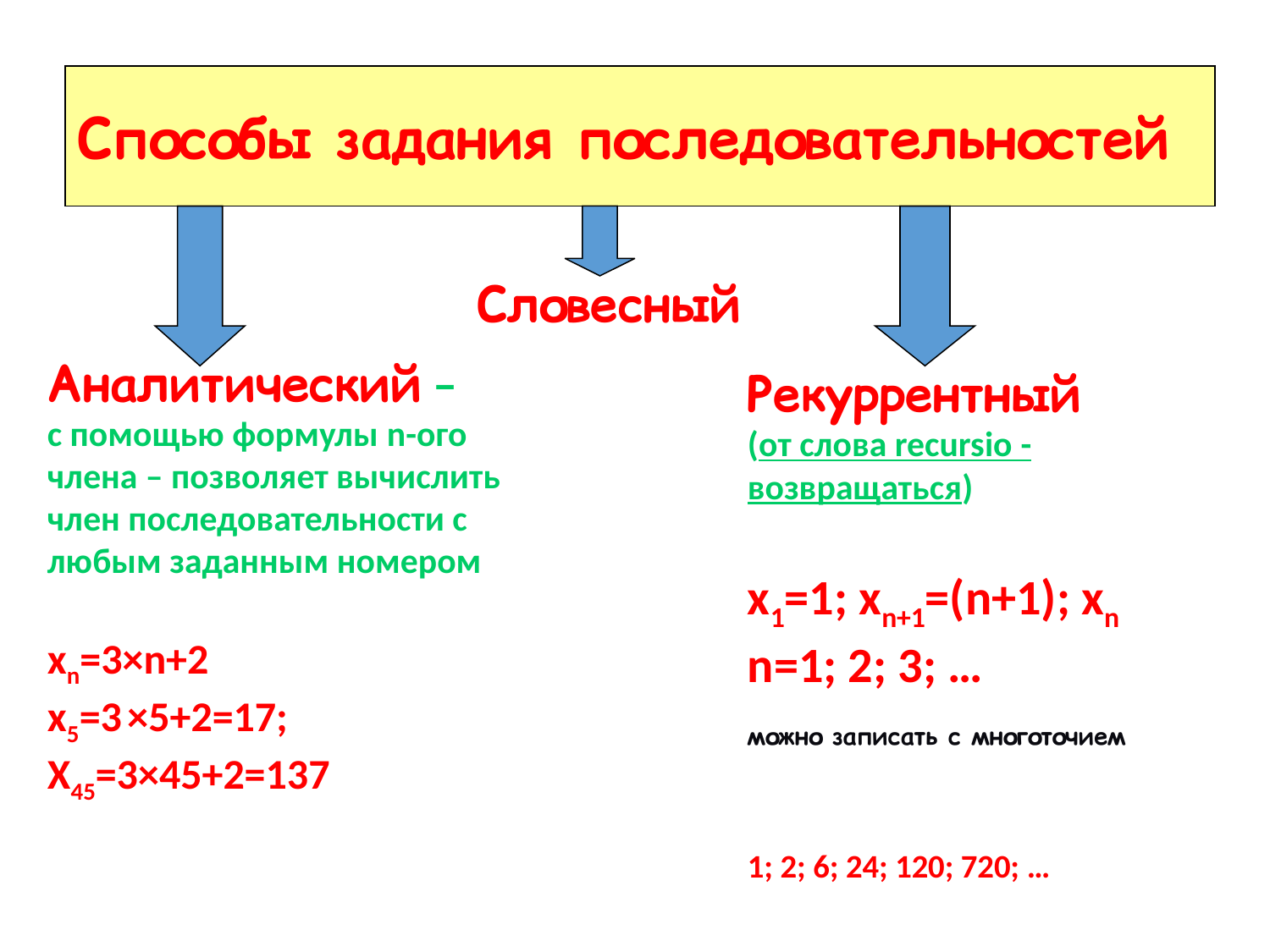

Способы задания последовательностей

Словесный
Аналитический –
с помощью формулы n-ого члена – позволяет вычислить член последовательности с любым заданным номером

хn=3×n+2
x5=3 ×5+2=17;
Х45=3×45+2=137
Рекуррентный
(от слова recursio - возвращаться)

х1=1; хn+1=(n+1); xn
n=1; 2; 3; …
можно записать с многоточием

1; 2; 6; 24; 120; 720; …